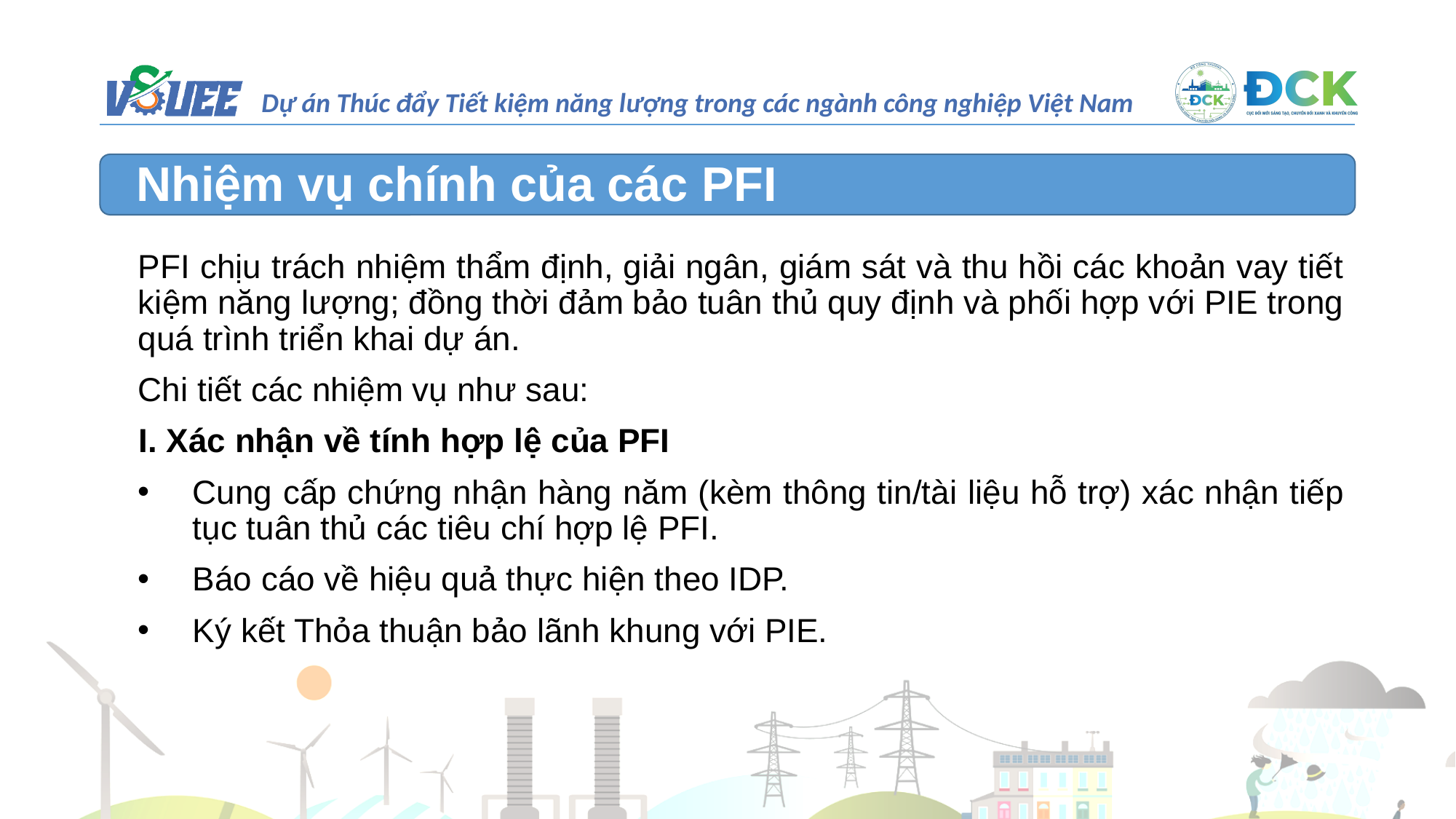

Nhiệm vụ chính của các PFI

PFI chịu trách nhiệm thẩm định, giải ngân, giám sát và thu hồi các khoản vay tiết kiệm năng lượng; đồng thời đảm bảo tuân thủ quy định và phối hợp với PIE trong quá trình triển khai dự án.
Chi tiết các nhiệm vụ như sau:
   I. Xác nhận về tính hợp lệ của PFI
Cung cấp chứng nhận hàng năm (kèm thông tin/tài liệu hỗ trợ) xác nhận tiếp tục tuân thủ các tiêu chí hợp lệ PFI.
Báo cáo về hiệu quả thực hiện theo IDP.
Ký kết Thỏa thuận bảo lãnh khung với PIE.